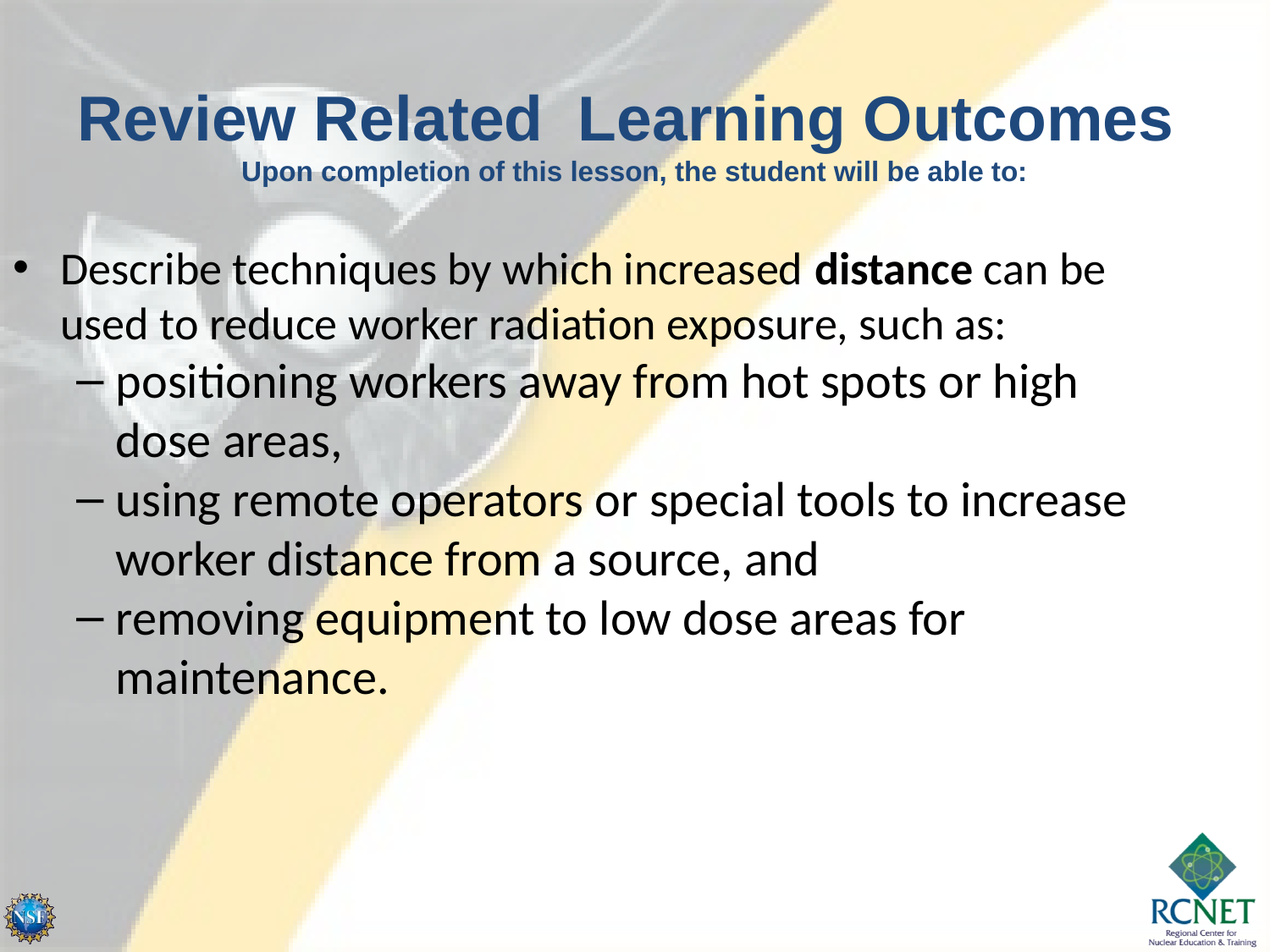

Review Related  Learning Outcomes
Upon completion of this lesson, the student will be able to:
Describe techniques by which increased distance can be used to reduce worker radiation exposure, such as:
positioning workers away from hot spots or high dose areas,
using remote operators or special tools to increase worker distance from a source, and
removing equipment to low dose areas for maintenance.